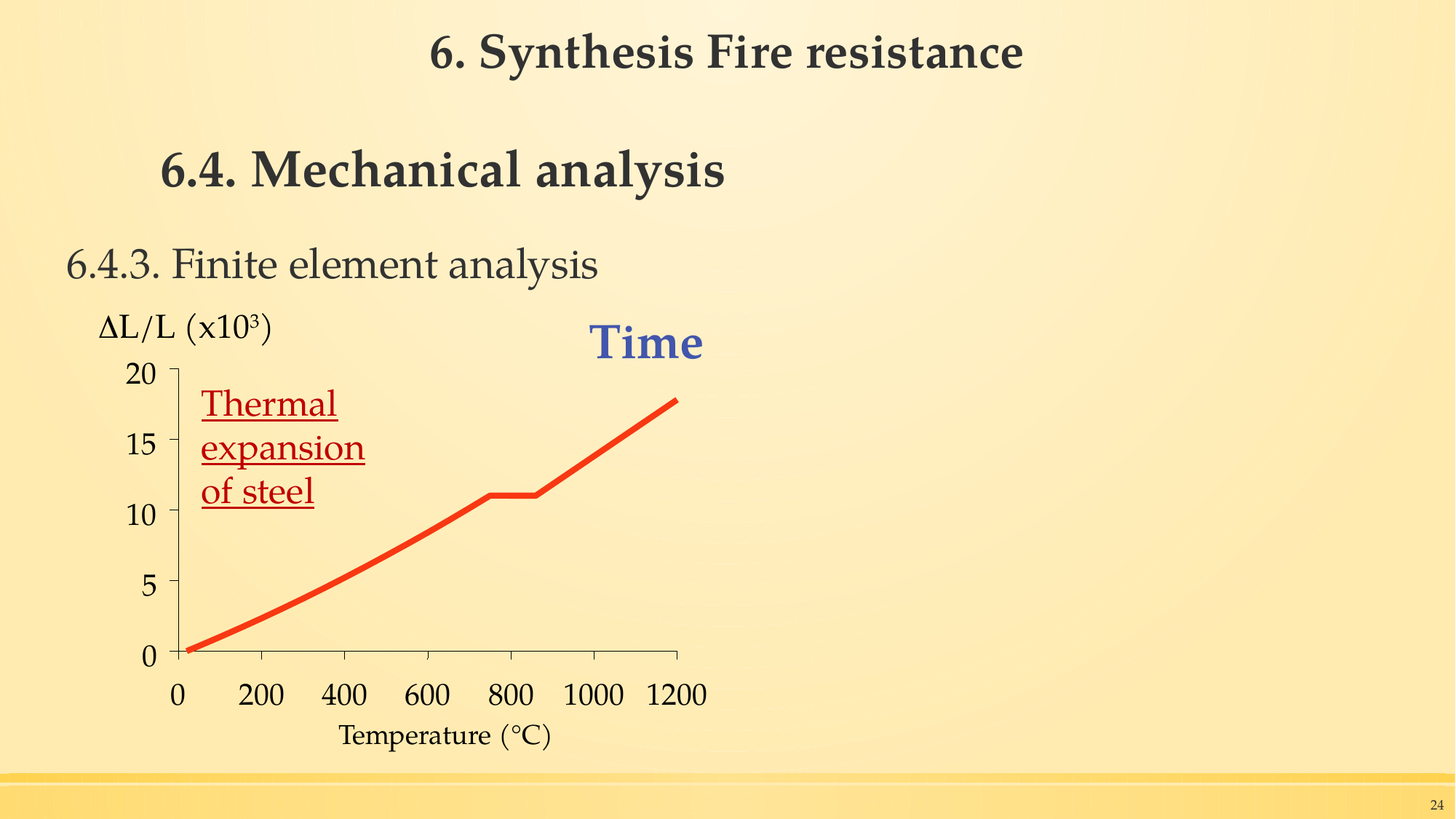

6. Synthesis Fire resistance
# 6.4. Mechanical analysis
6.4.3. Finite element analysis
Time
ΔL/L (x103)

20

15

10

5

0

0
200
400
600
800
1000
1200
Temperature (°C)
Thermal expansion of steel